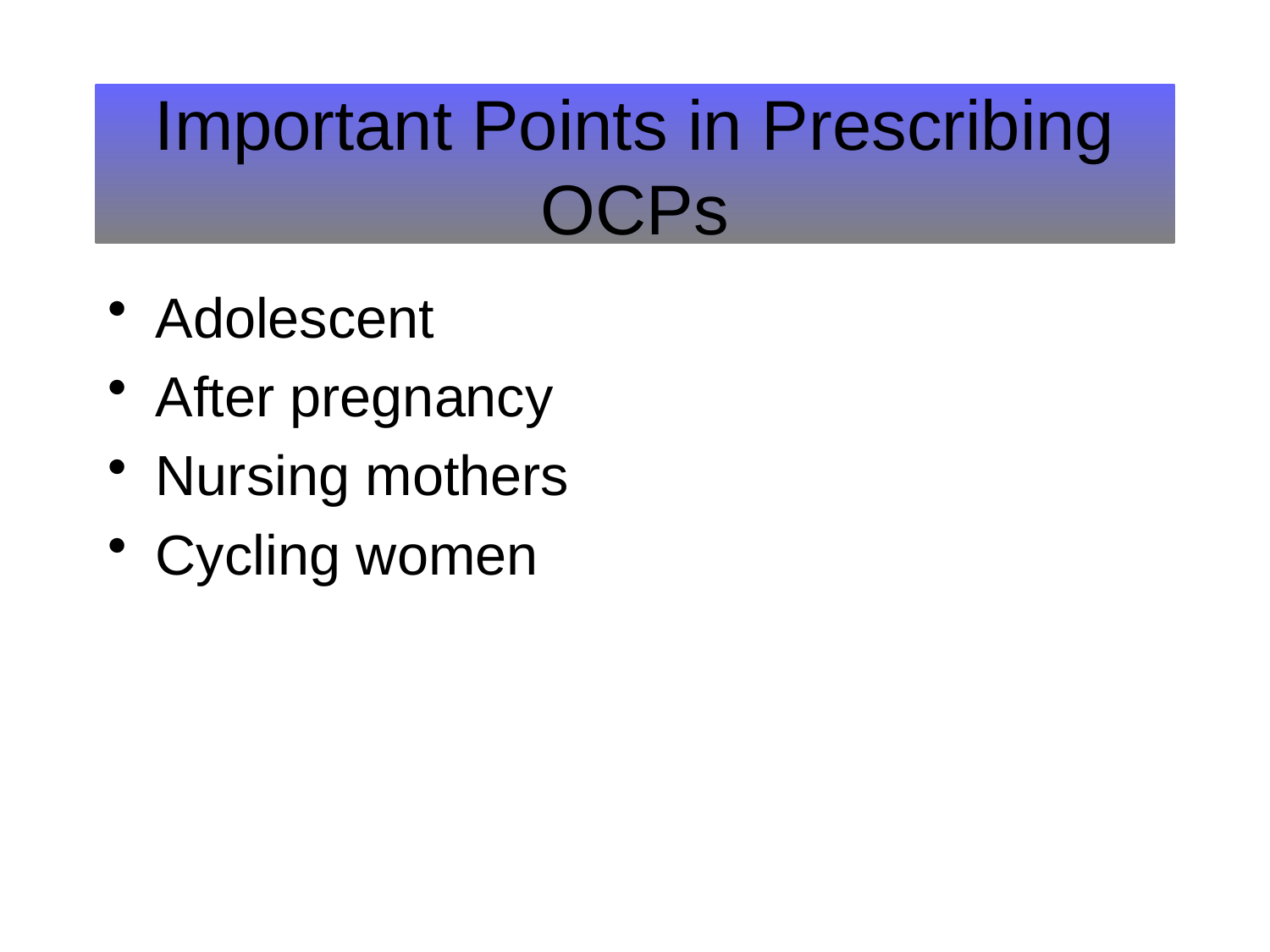

# Important Points in Prescribing OCPs
Adolescent
After pregnancy
Nursing mothers
Cycling women